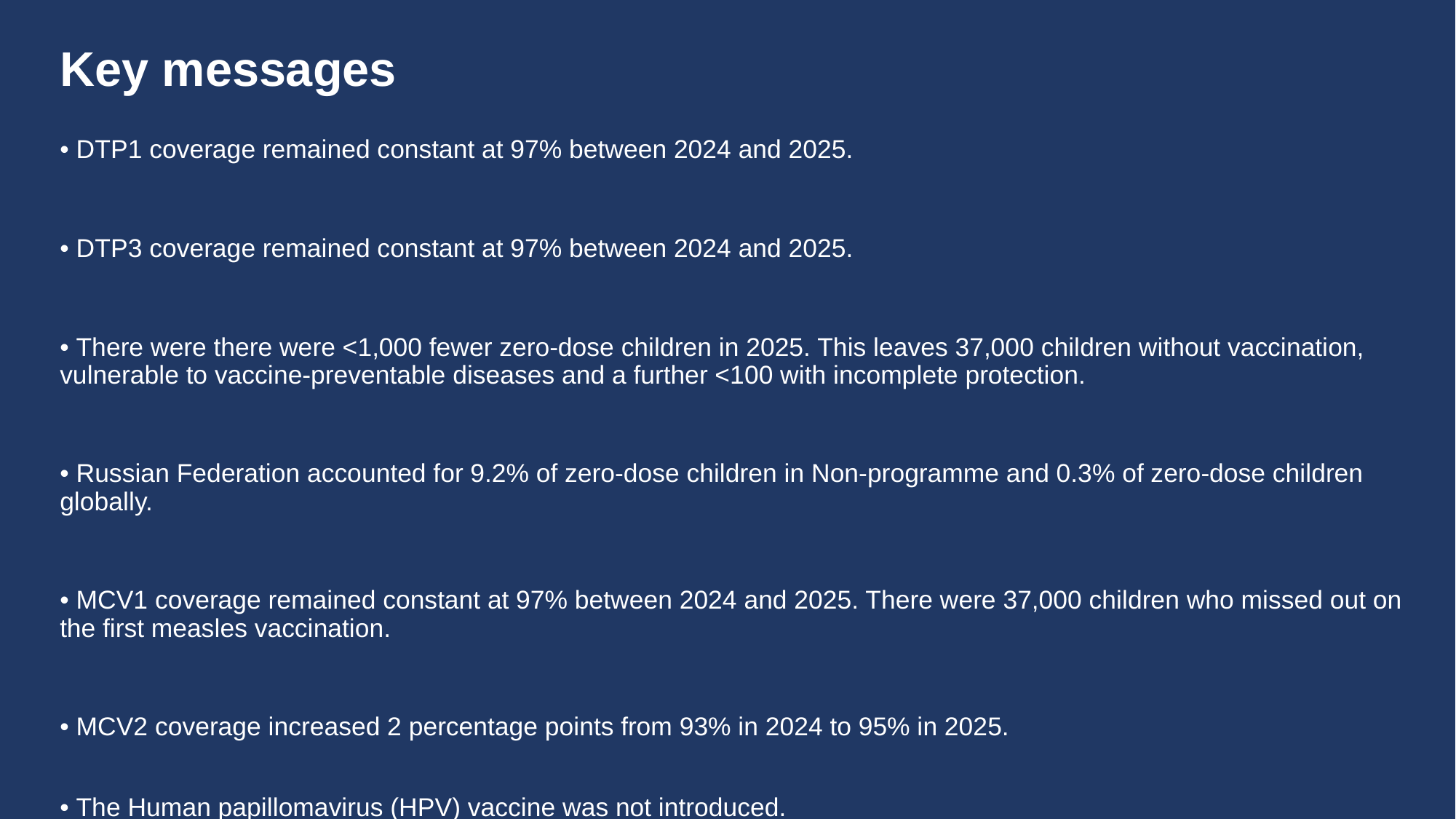

# Key messages
• DTP1 coverage remained constant at 97% between 2024 and 2025.

• DTP3 coverage remained constant at 97% between 2024 and 2025.

• There were there were <1,000 fewer zero-dose children in 2025. This leaves 37,000 children without vaccination, vulnerable to vaccine-preventable diseases and a further <100 with incomplete protection.

• Russian Federation accounted for 9.2% of zero-dose children in Non-programme and 0.3% of zero-dose children globally.

• MCV1 coverage remained constant at 97% between 2024 and 2025. There were 37,000 children who missed out on the first measles vaccination.

• MCV2 coverage increased 2 percentage points from 93% in 2024 to 95% in 2025.

• The Human papillomavirus (HPV) vaccine was not introduced.